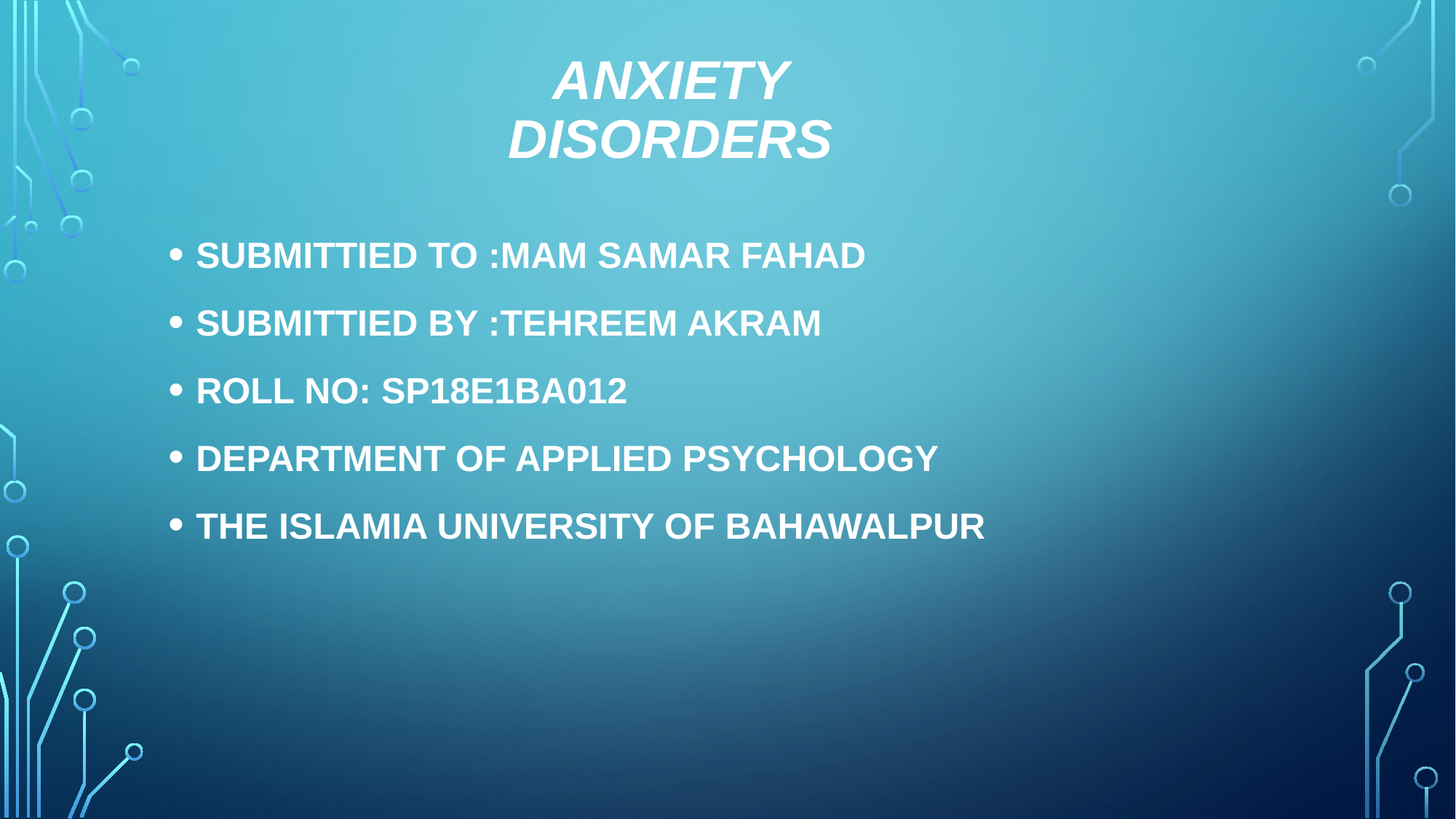

# Anxiety disorders
SUBMITTIED TO :MAM SAMAR FAHAD
SUBMITTIED BY :TEHREEM AKRAM
ROLL NO: SP18E1BA012
DEPARTMENT OF APPLIED PSYCHOLOGY
THE ISLAMIA UNIVERSITY OF BAHAWALPUR